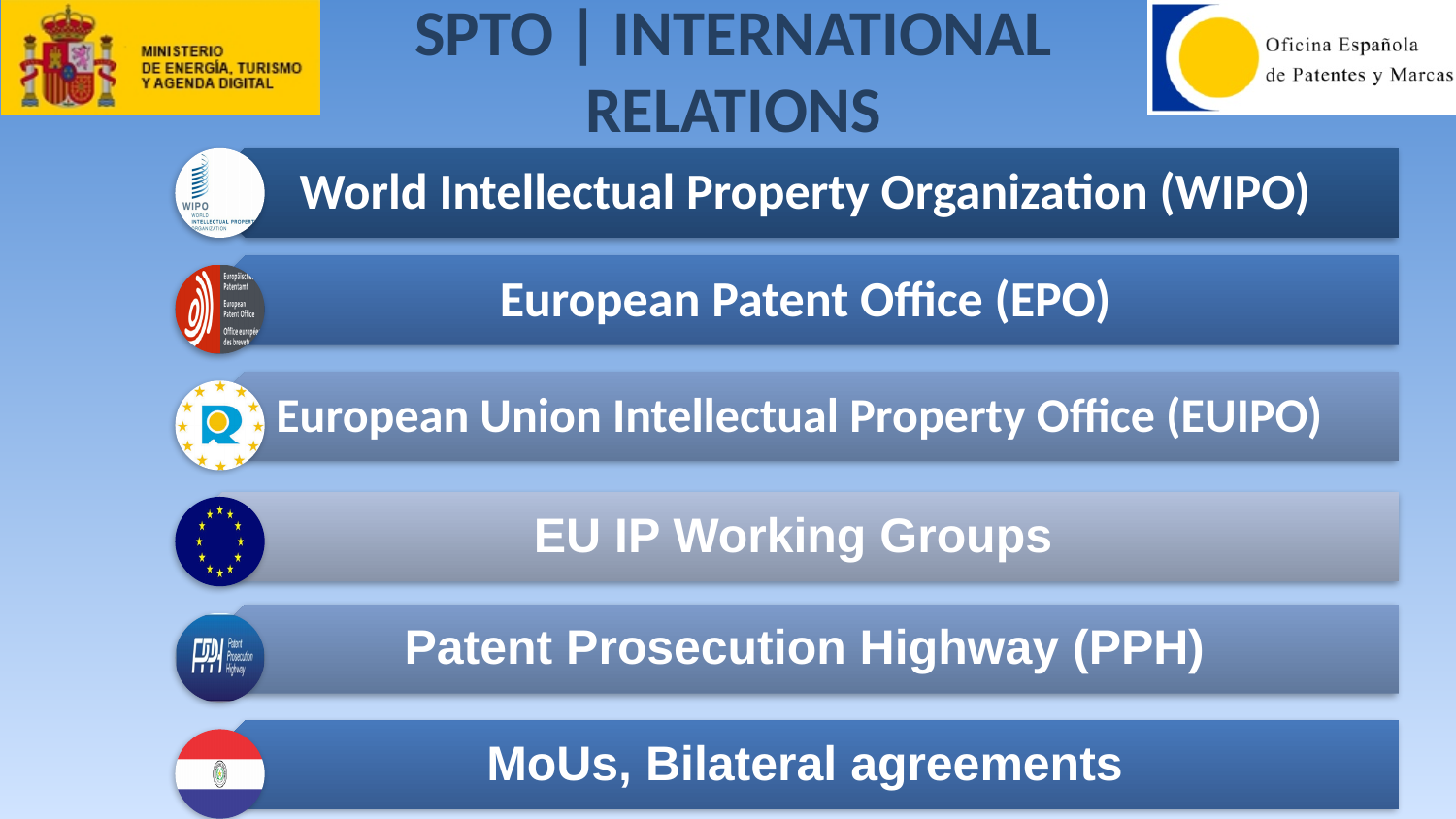

# SPTO | INTERNATIONAL RELATIONS
World Intellectual Property Organization (WIPO)
European Patent Office (EPO)
European Union Intellectual Property Office (EUIPO)
EU IP Working Groups
Patent Prosecution Highway (PPH)
MoUs, Bilateral agreements